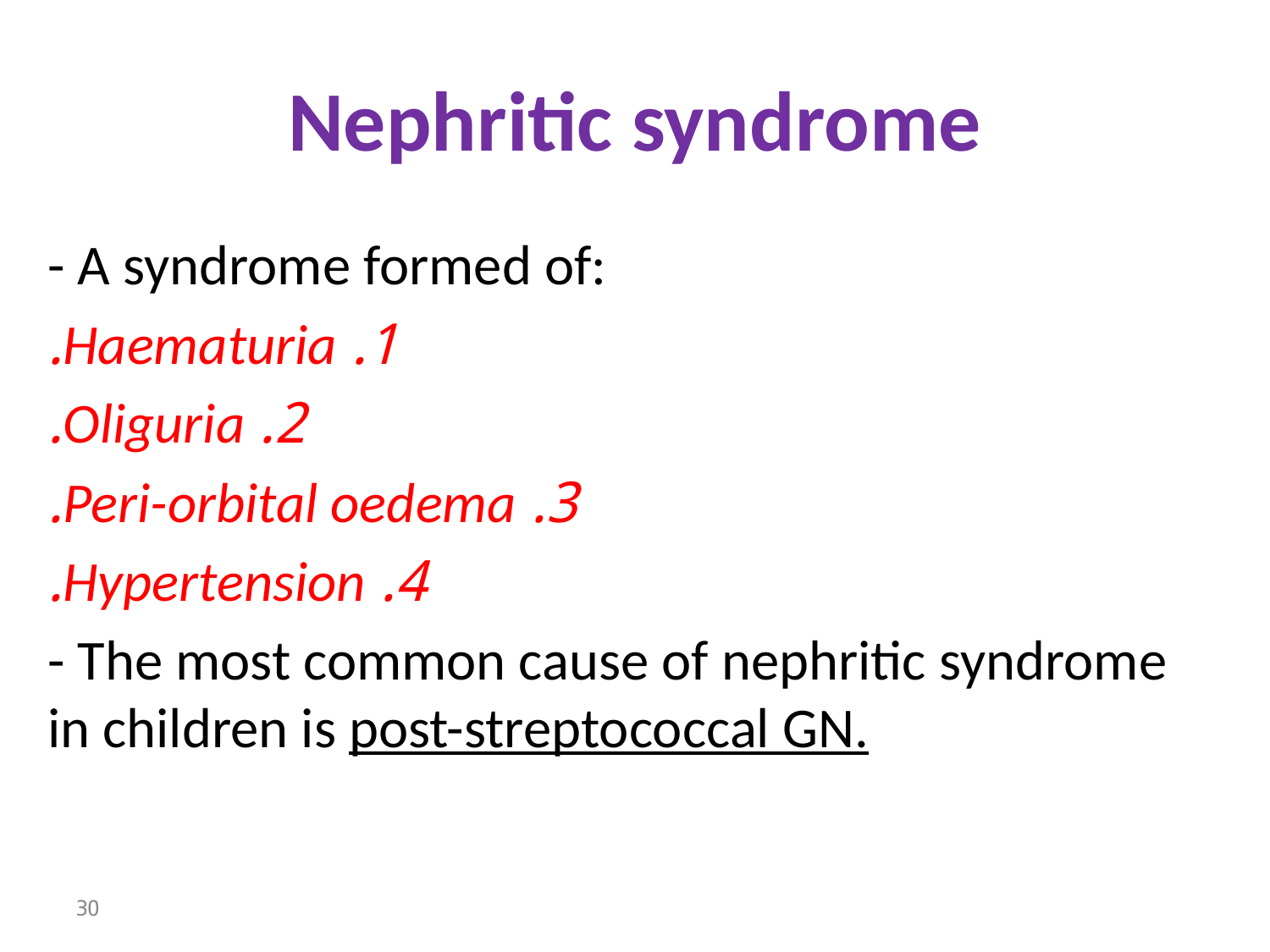

# Nephritic syndrome
- A syndrome formed of:
1. Haematuria.
2. Oliguria.
3. Peri-orbital oedema.
4. Hypertension.
- The most common cause of nephritic syndrome in children is post-streptococcal GN.
30